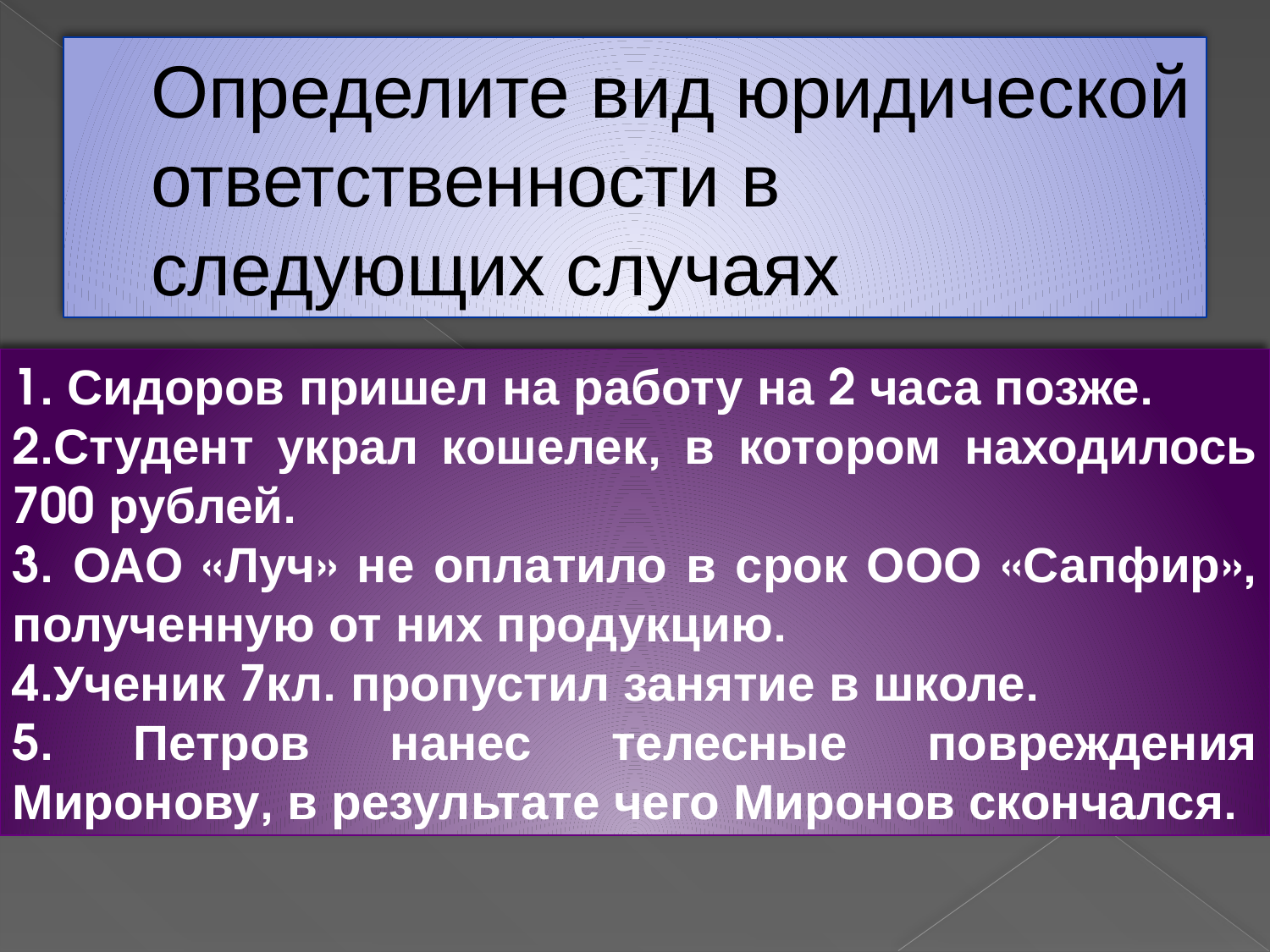

# Определите вид юридической ответственности в следующих случаях
1. Сидоров пришел на работу на 2 часа позже.
2.Студент украл кошелек, в котором находилось 700 рублей.
3. ОАО «Луч» не оплатило в срок ООО «Сапфир», полученную от них продукцию.
4.Ученик 7кл. пропустил занятие в школе.
5. Петров нанес телесные повреждения Миронову, в результате чего Миронов скончался.